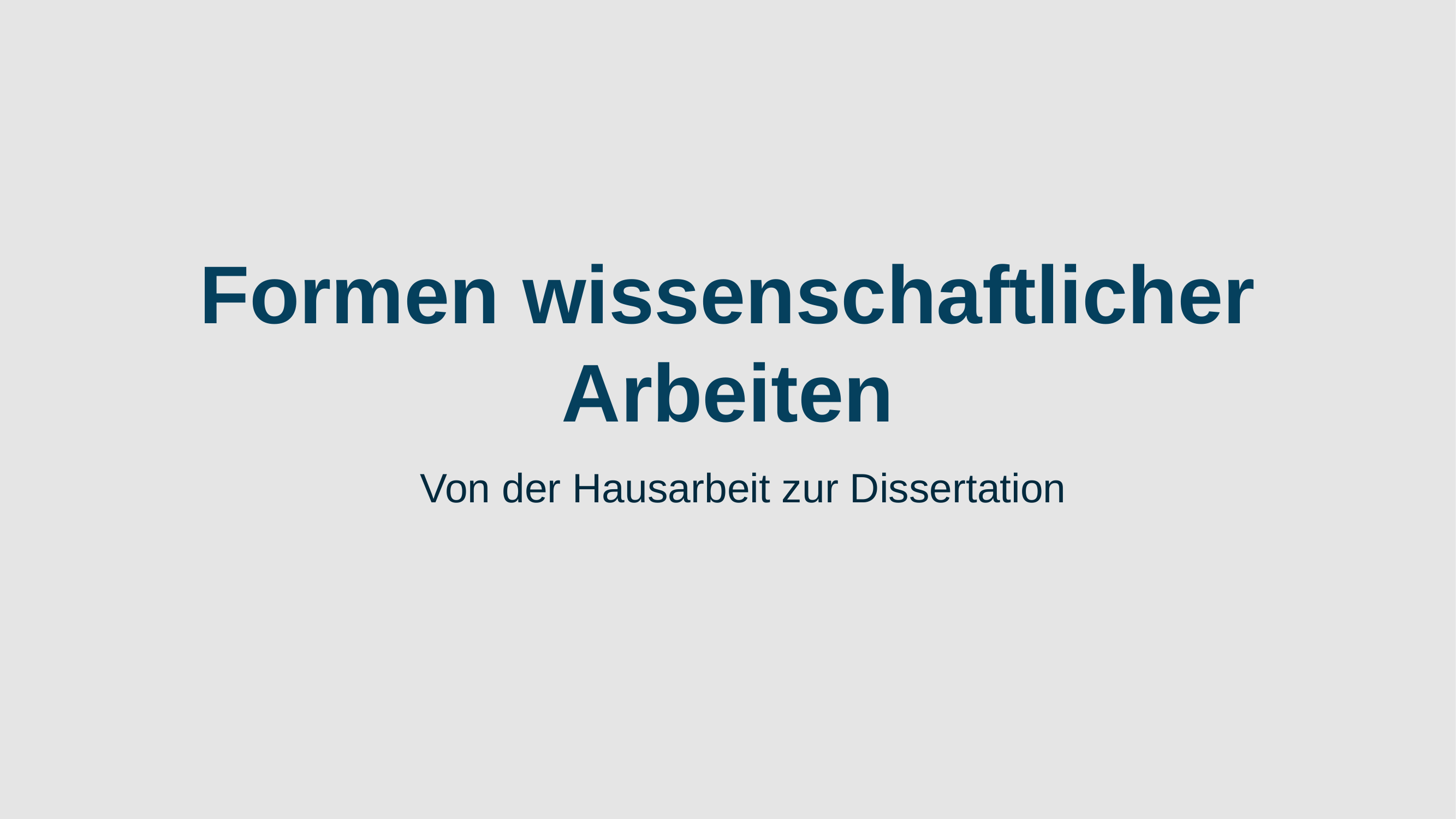

# Formen wissenschaftlicher Arbeiten
Von der Hausarbeit zur Dissertation